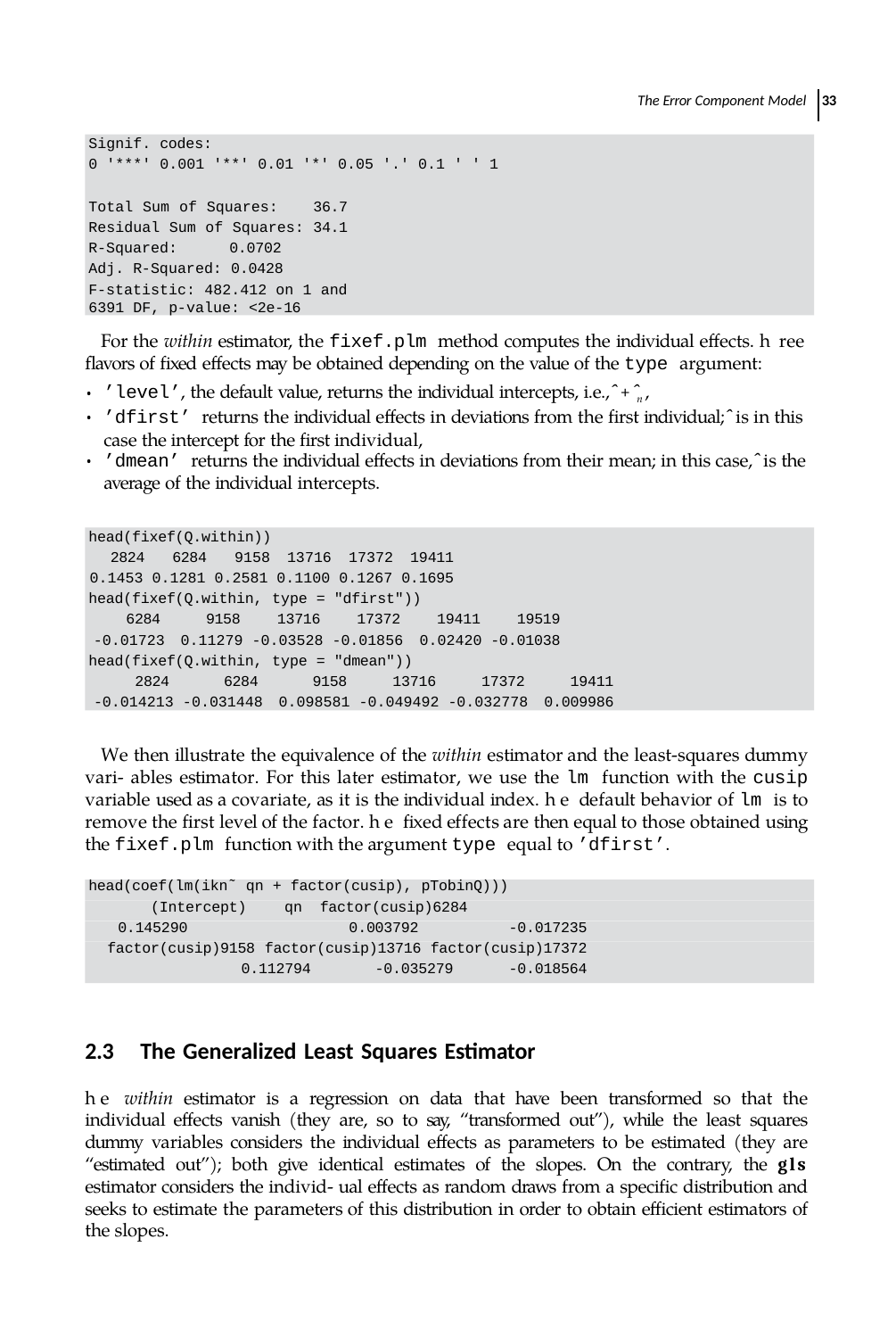

The Error Component Model  33

Signif. codes:
0 '***' 0.001 '**' 0.01 '*' 0.05 '.' 0.1 ' ' 1

Total Sum of Squares:  36.7 Residual Sum of Squares: 34.1 R-Squared:   0.0702
Adj. R-Squared: 0.0428
F-statistic: 482.412 on 1 and 6391 DF, p-value: <2e-16
For the within estimator, the fixef.plm method computes the individual effects. hree flavors of ﬁxed effects may be obtained depending on the value of the type argument:
’level’, the default value, returns the individual intercepts, i.e., ̂ + ̂n,
’dfirst’ returns the individual effects in deviations from the ﬁrst individual; ̂ is in this case the intercept for the ﬁrst individual,
’dmean’ returns the individual effects in deviations from their mean; in this case, ̂ is the
average of the individual intercepts.
head(fixef(Q.within))
2824	6284	9158 13716 17372 19411
0.1453 0.1281 0.2581 0.1100 0.1267 0.1695
head(fixef(Q.within, type = "dfirst"))
6284	9158	13716	17372	19411	19519
-0.01723 0.11279 -0.03528 -0.01856 0.02420 -0.01038
head(fixef(Q.within, type = "dmean"))
2824	6284	9158	13716	17372	19411
-0.014213 -0.031448 0.098581 -0.049492 -0.032778 0.009986
We then illustrate the equivalence of the within estimator and the least-squares dummy vari- ables estimator. For this later estimator, we use the lm function with the cusip variable used as a covariate, as it is the individual index. he default behavior of lm is to remove the ﬁrst level of the factor. he ﬁxed effects are then equal to those obtained using the fixef.plm function with the argument type equal to ’dfirst’.

head(coef(lm(ikn ̃ qn + factor(cusip), pTobinQ))) (Intercept)	qn factor(cusip)6284
0.145290	0.003792	-0.017235
factor(cusip)9158 factor(cusip)13716 factor(cusip)17372 0.112794	-0.035279	-0.018564

2.3	The Generalized Least Squares Estimator

he within estimator is a regression on data that have been transformed so that the individual effects vanish (they are, so to say, “transformed out”), while the least squares dummy variables considers the individual effects as parameters to be estimated (they are “estimated out”); both give identical estimates of the slopes. On the contrary, the gls estimator considers the individ- ual effects as random draws from a speciﬁc distribution and seeks to estimate the parameters of this distribution in order to obtain eﬃcient estimators of the slopes.